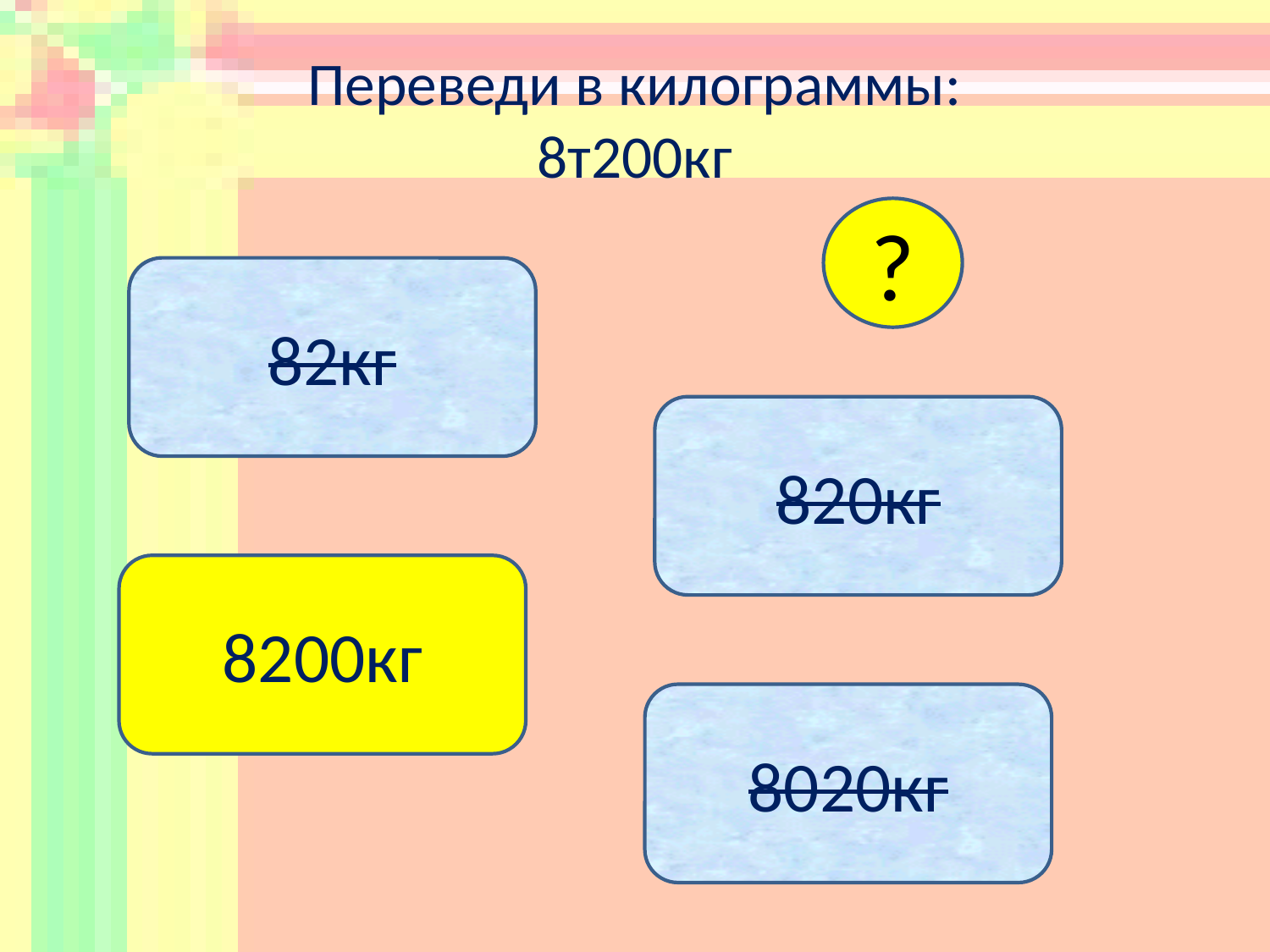

# Переведи в килограммы: 8т200кг
?
82кг
820кг
8200кг
8020кг